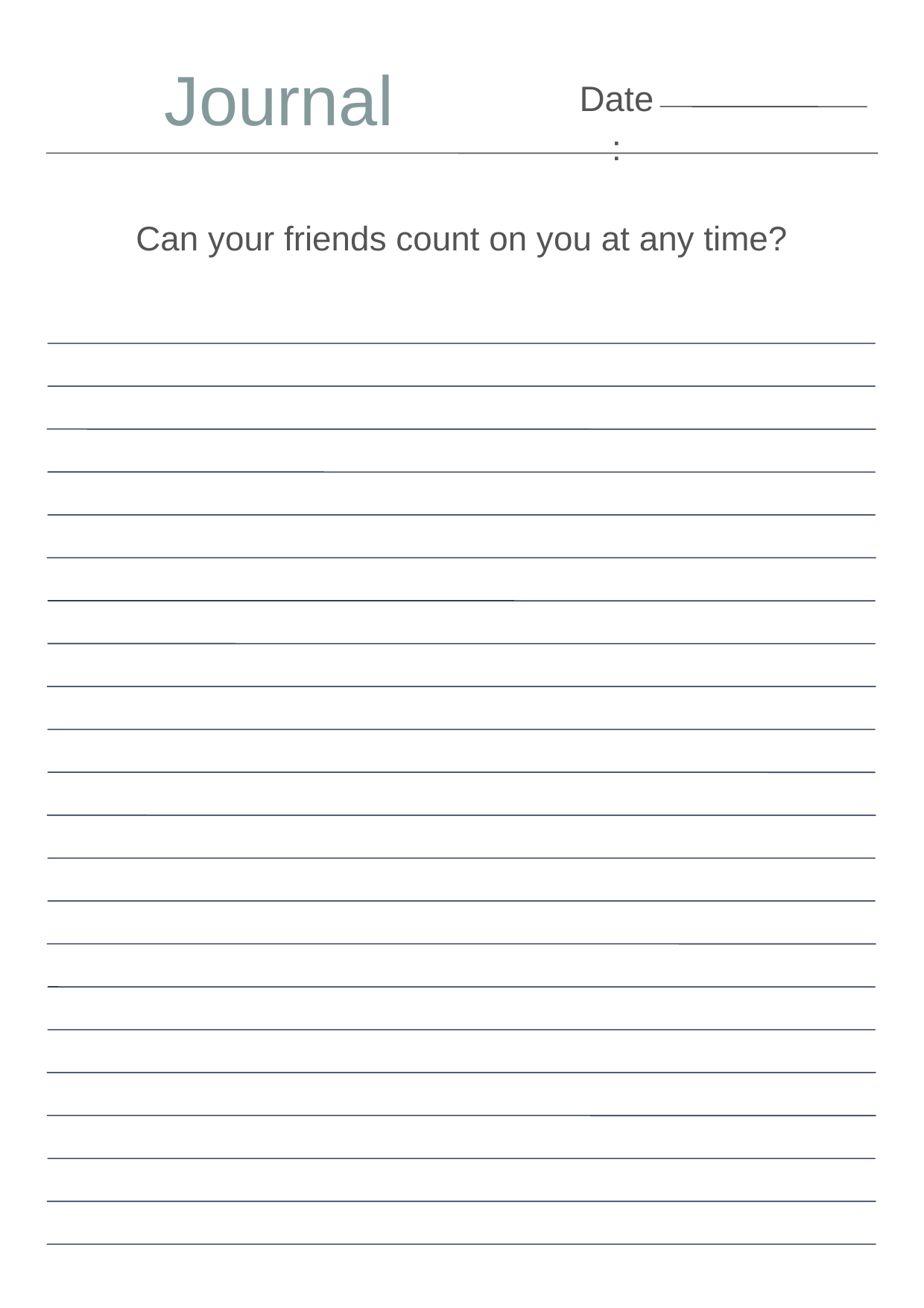

Journal
Date:

Can your friends count on you at any time?